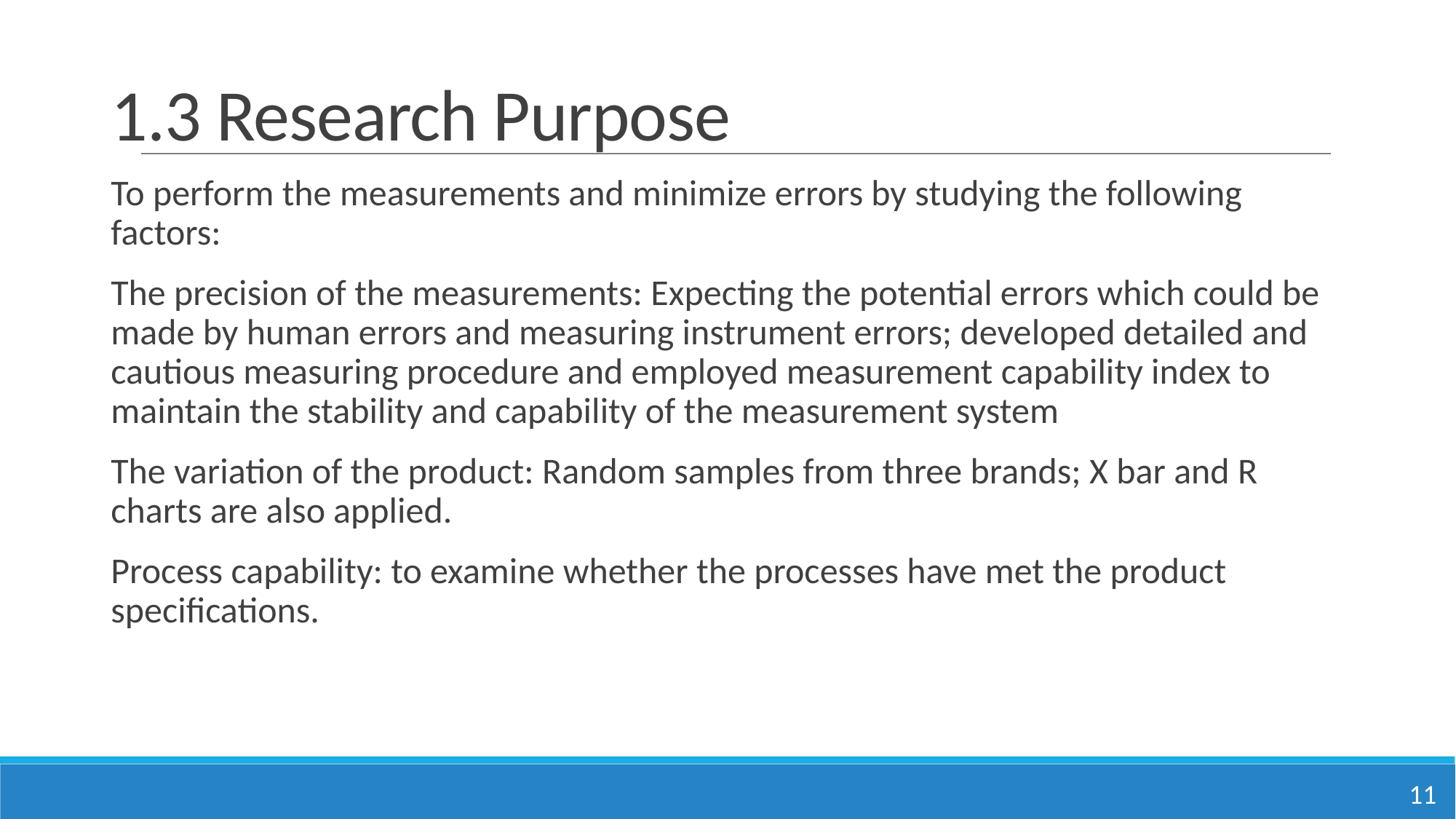

# 1.3 Research Purpose
To perform the measurements and minimize errors by studying the following factors:
The precision of the measurements: Expecting the potential errors which could be made by human errors and measuring instrument errors; developed detailed and cautious measuring procedure and employed measurement capability index to maintain the stability and capability of the measurement system
The variation of the product: Random samples from three brands; X bar and R charts are also applied.
Process capability: to examine whether the processes have met the product specifications.
11